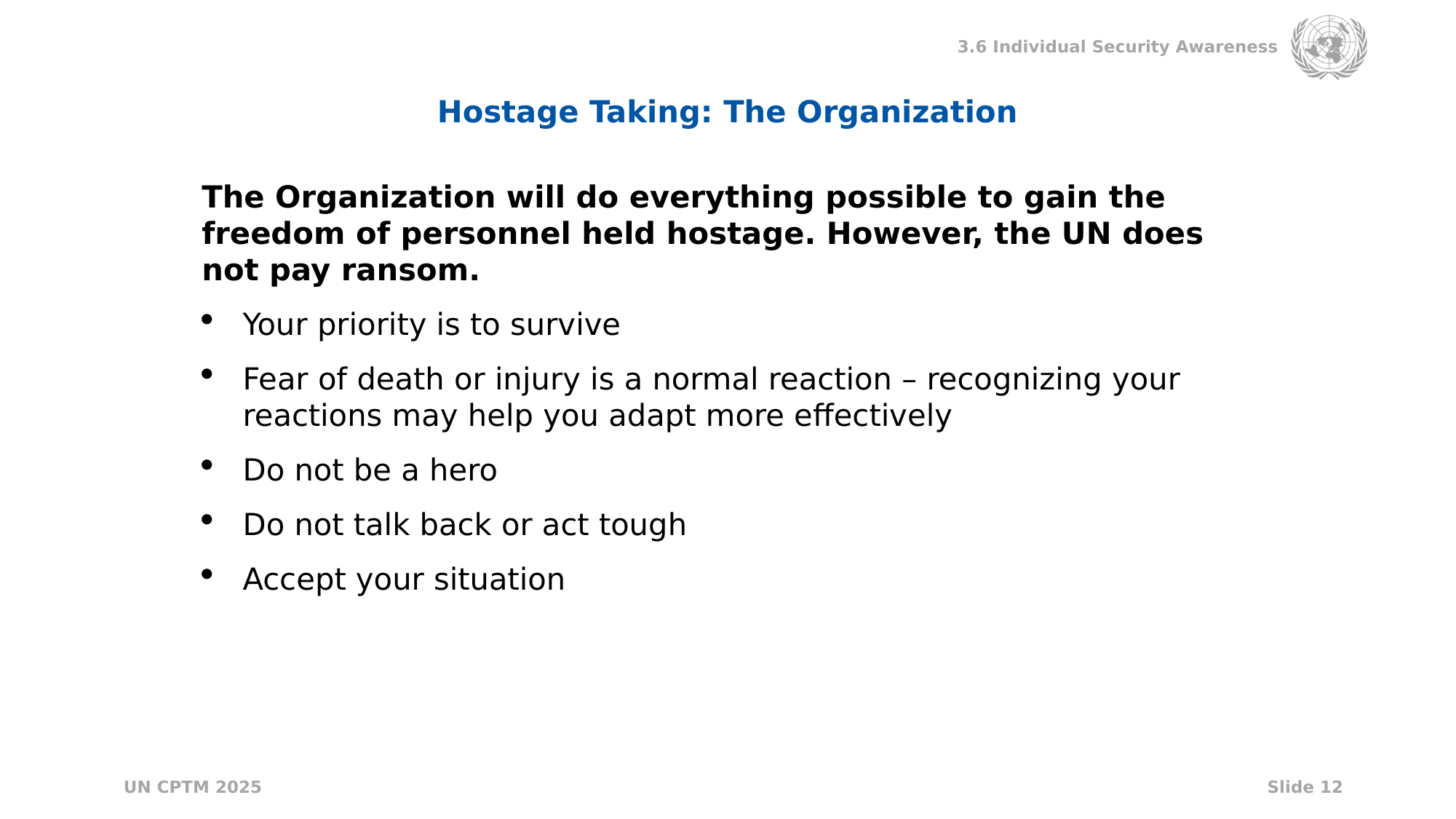

Hostage Taking: The Organization
The Organization will do everything possible to gain the freedom of personnel held hostage. However, the UN does not pay ransom.
Your priority is to survive
Fear of death or injury is a normal reaction – recognizing your reactions may help you adapt more effectively
Do not be a hero
Do not talk back or act tough
Accept your situation